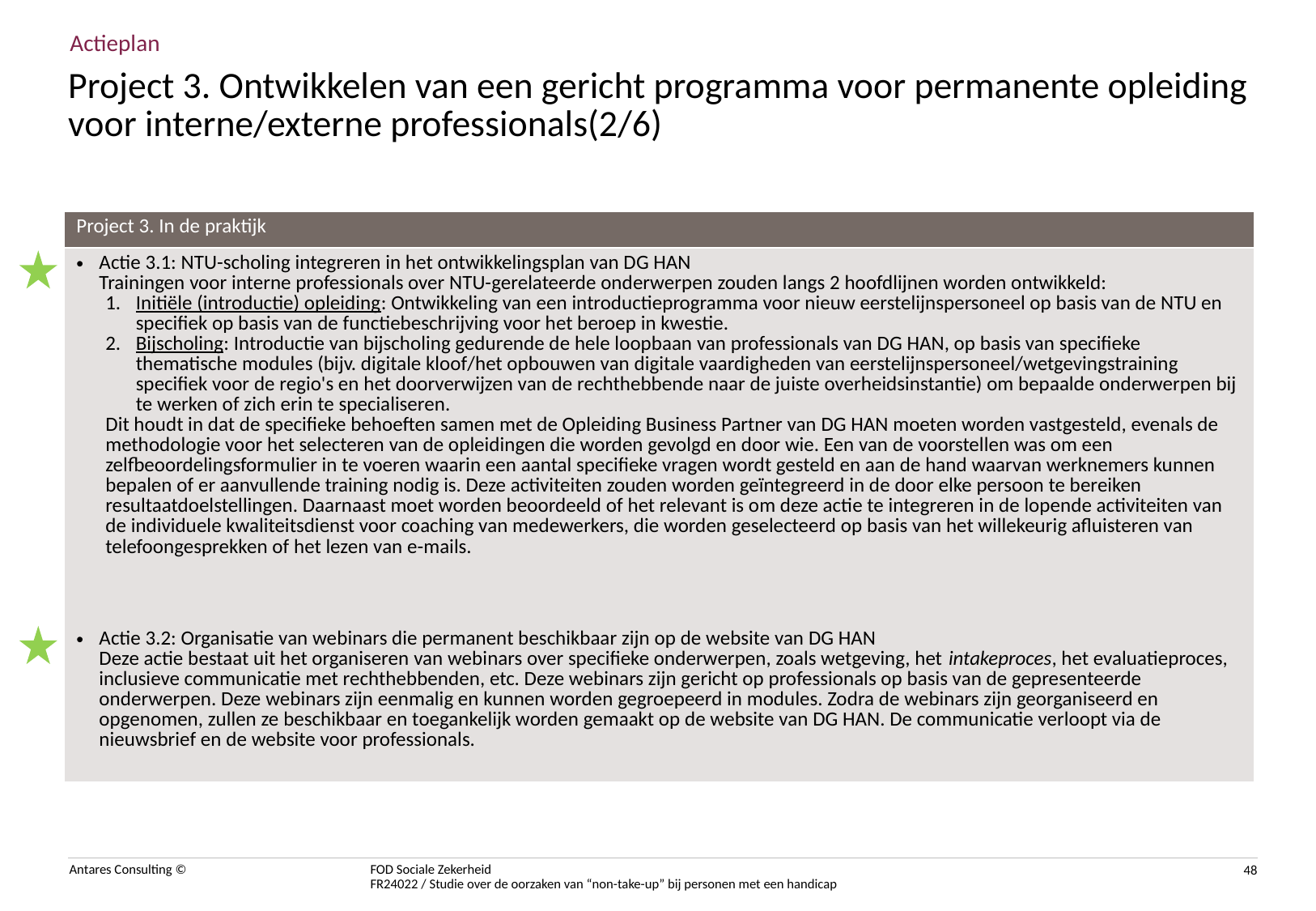

Actieplan
# Project 3. Ontwikkelen van een gericht programma voor permanente opleiding voor interne/externe professionals(2/6)
| Project 3. In de praktijk |
| --- |
| Actie 3.1: NTU-scholing integreren in het ontwikkelingsplan van DG HAN Trainingen voor interne professionals over NTU-gerelateerde onderwerpen zouden langs 2 hoofdlijnen worden ontwikkeld: Initiële (introductie) opleiding: Ontwikkeling van een introductieprogramma voor nieuw eerstelijnspersoneel op basis van de NTU en specifiek op basis van de functiebeschrijving voor het beroep in kwestie. Bijscholing: Introductie van bijscholing gedurende de hele loopbaan van professionals van DG HAN, op basis van specifieke thematische modules (bijv. digitale kloof/het opbouwen van digitale vaardigheden van eerstelijnspersoneel/wetgevingstraining specifiek voor de regio's en het doorverwijzen van de rechthebbende naar de juiste overheidsinstantie) om bepaalde onderwerpen bij te werken of zich erin te specialiseren. Dit houdt in dat de specifieke behoeften samen met de Opleiding Business Partner van DG HAN moeten worden vastgesteld, evenals de methodologie voor het selecteren van de opleidingen die worden gevolgd en door wie. Een van de voorstellen was om een zelfbeoordelingsformulier in te voeren waarin een aantal specifieke vragen wordt gesteld en aan de hand waarvan werknemers kunnen bepalen of er aanvullende training nodig is. Deze activiteiten zouden worden geïntegreerd in de door elke persoon te bereiken resultaatdoelstellingen. Daarnaast moet worden beoordeeld of het relevant is om deze actie te integreren in de lopende activiteiten van de individuele kwaliteitsdienst voor coaching van medewerkers, die worden geselecteerd op basis van het willekeurig afluisteren van telefoongesprekken of het lezen van e-mails. |
| Actie 3.2: Organisatie van webinars die permanent beschikbaar zijn op de website van DG HAN Deze actie bestaat uit het organiseren van webinars over specifieke onderwerpen, zoals wetgeving, het intakeproces, het evaluatieproces, inclusieve communicatie met rechthebbenden, etc. Deze webinars zijn gericht op professionals op basis van de gepresenteerde onderwerpen. Deze webinars zijn eenmalig en kunnen worden gegroepeerd in modules. Zodra de webinars zijn georganiseerd en opgenomen, zullen ze beschikbaar en toegankelijk worden gemaakt op de website van DG HAN. De communicatie verloopt via de nieuwsbrief en de website voor professionals. |